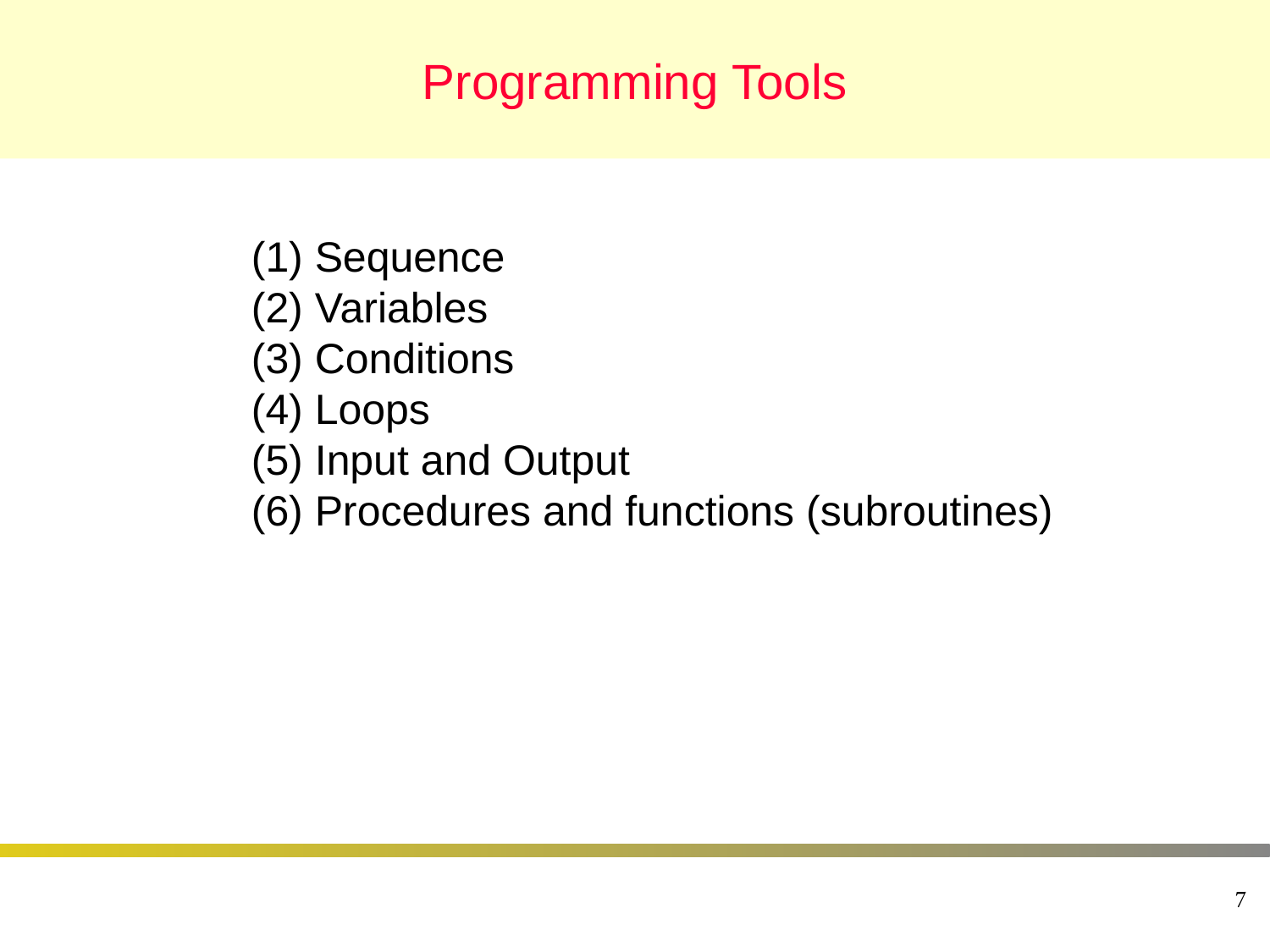

# Programming Tools
Sequence
Variables
Conditions
Loops
Input and Output
Procedures and functions (subroutines)
7